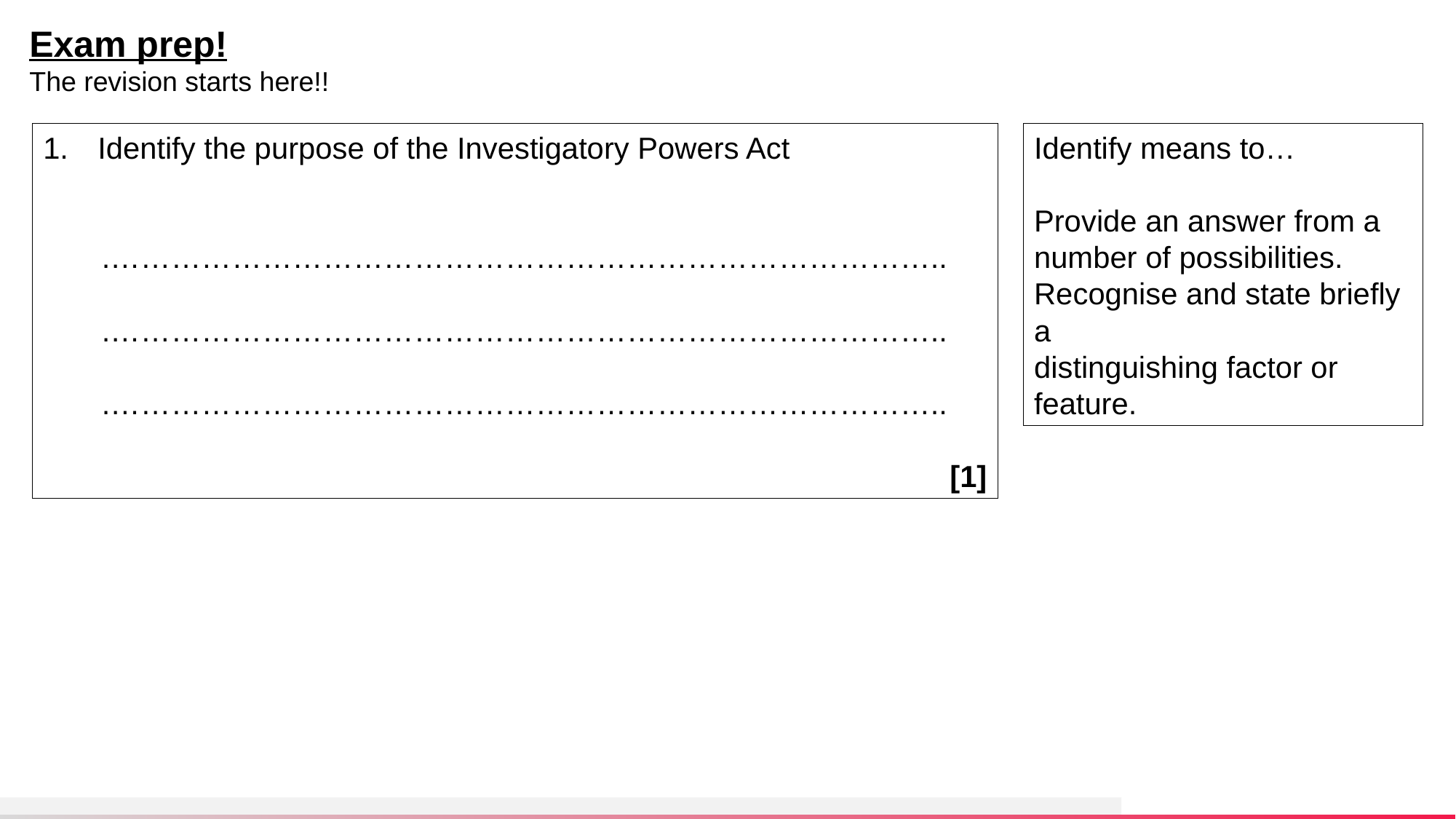

Exam prep!
The revision starts here!!
Identify the purpose of the Investigatory Powers Act

       .………………………………………………………………………..
       .………………………………………………………………………..
       .………………………………………………………………………..
                     [1]
Identify means to…

Provide an answer from a number of possibilities. Recognise and state briefly a
distinguishing factor or feature.